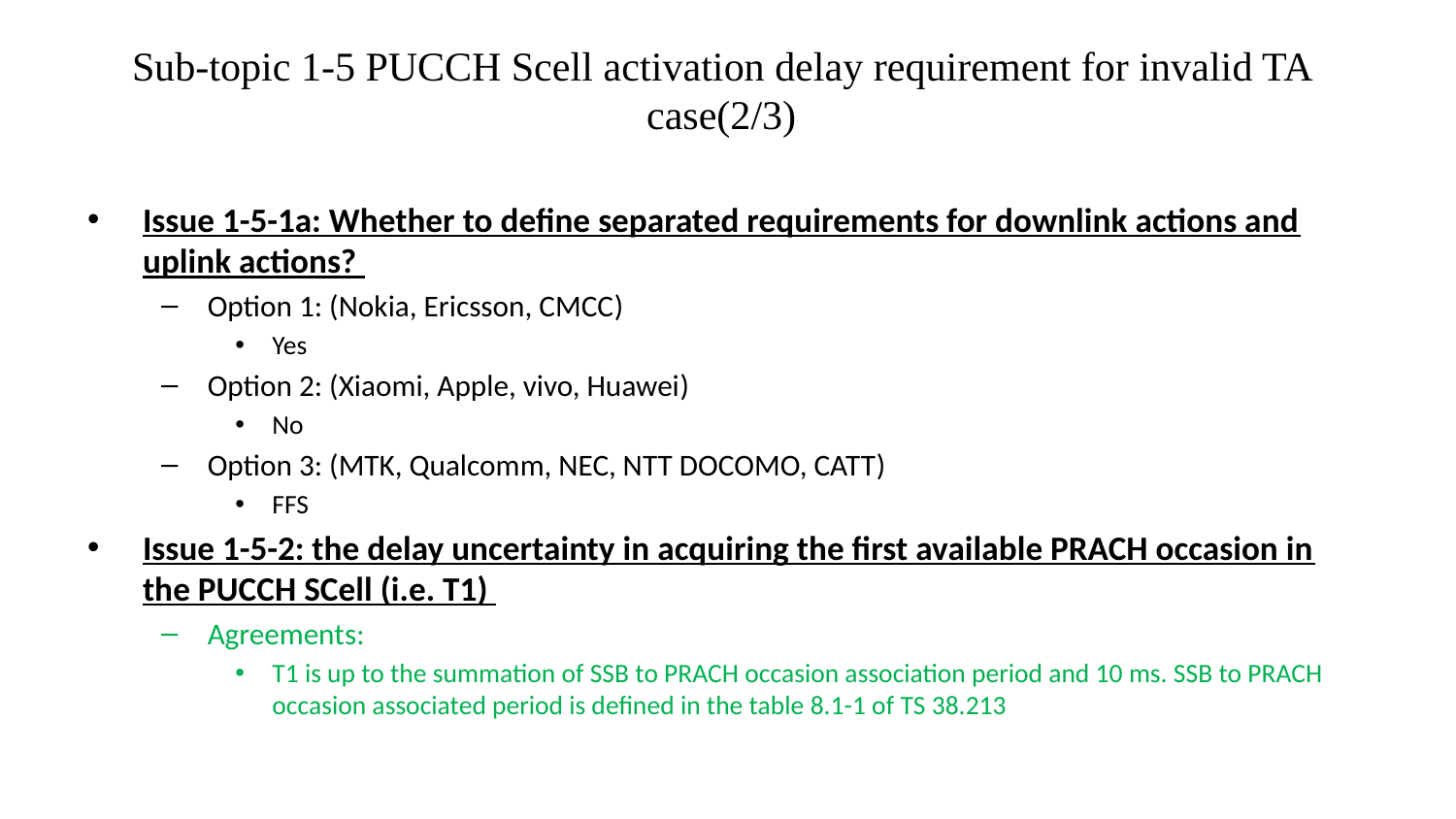

# Sub-topic 1-5 PUCCH Scell activation delay requirement for invalid TA case(2/3)
Issue 1-5-1a: Whether to define separated requirements for downlink actions and uplink actions?
Option 1: (Nokia, Ericsson, CMCC)
Yes
Option 2: (Xiaomi, Apple, vivo, Huawei)
No
Option 3: (MTK, Qualcomm, NEC, NTT DOCOMO, CATT)
FFS
Issue 1-5-2: the delay uncertainty in acquiring the first available PRACH occasion in the PUCCH SCell (i.e. T1)
Agreements:
T1 is up to the summation of SSB to PRACH occasion association period and 10 ms. SSB to PRACH occasion associated period is defined in the table 8.1-1 of TS 38.213